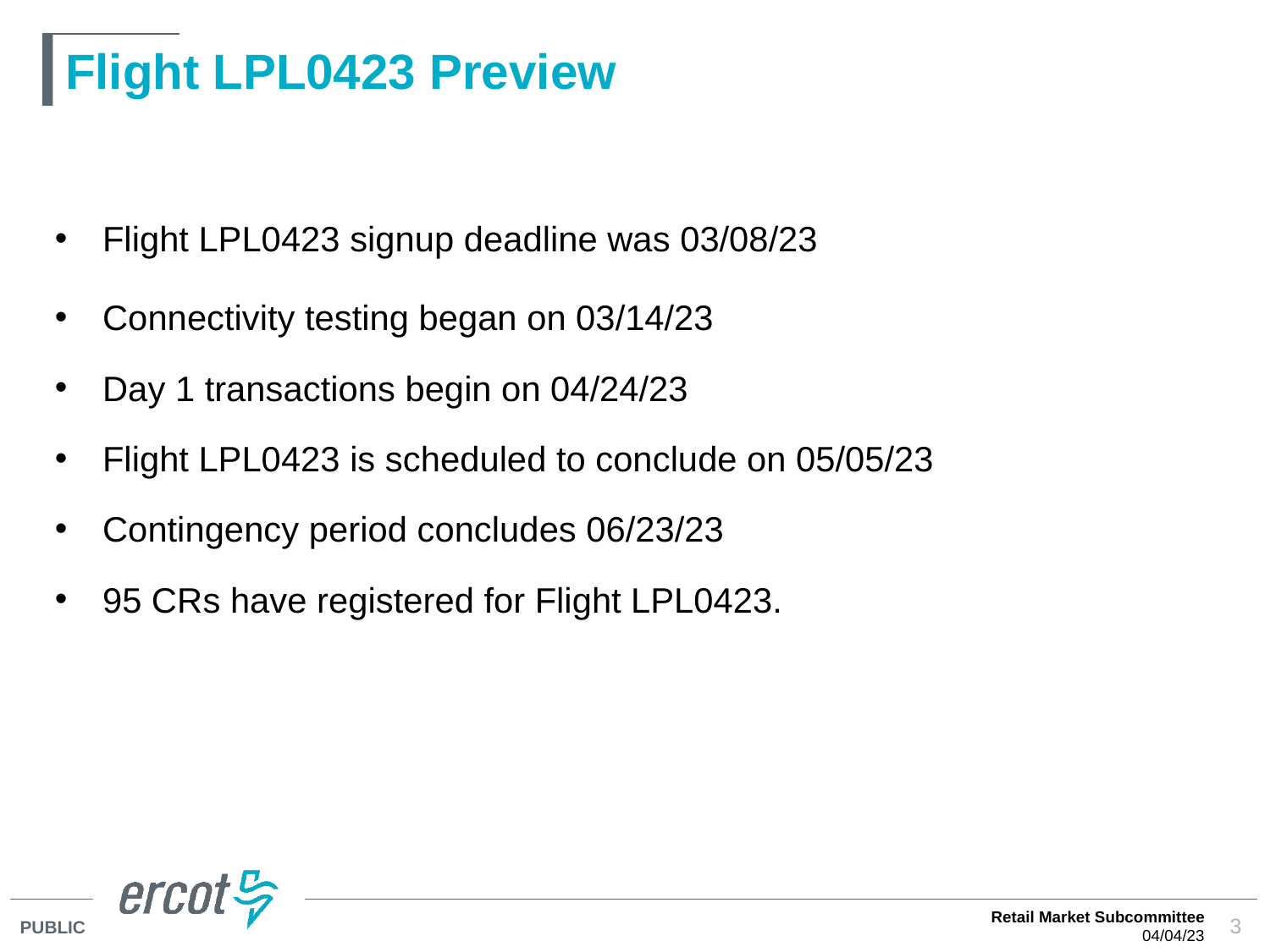

# Flight LPL0423 Preview
Flight LPL0423 signup deadline was 03/08/23
Connectivity testing began on 03/14/23
Day 1 transactions begin on 04/24/23
Flight LPL0423 is scheduled to conclude on 05/05/23
Contingency period concludes 06/23/23
95 CRs have registered for Flight LPL0423.
Retail Market Subcommittee
04/04/23
3